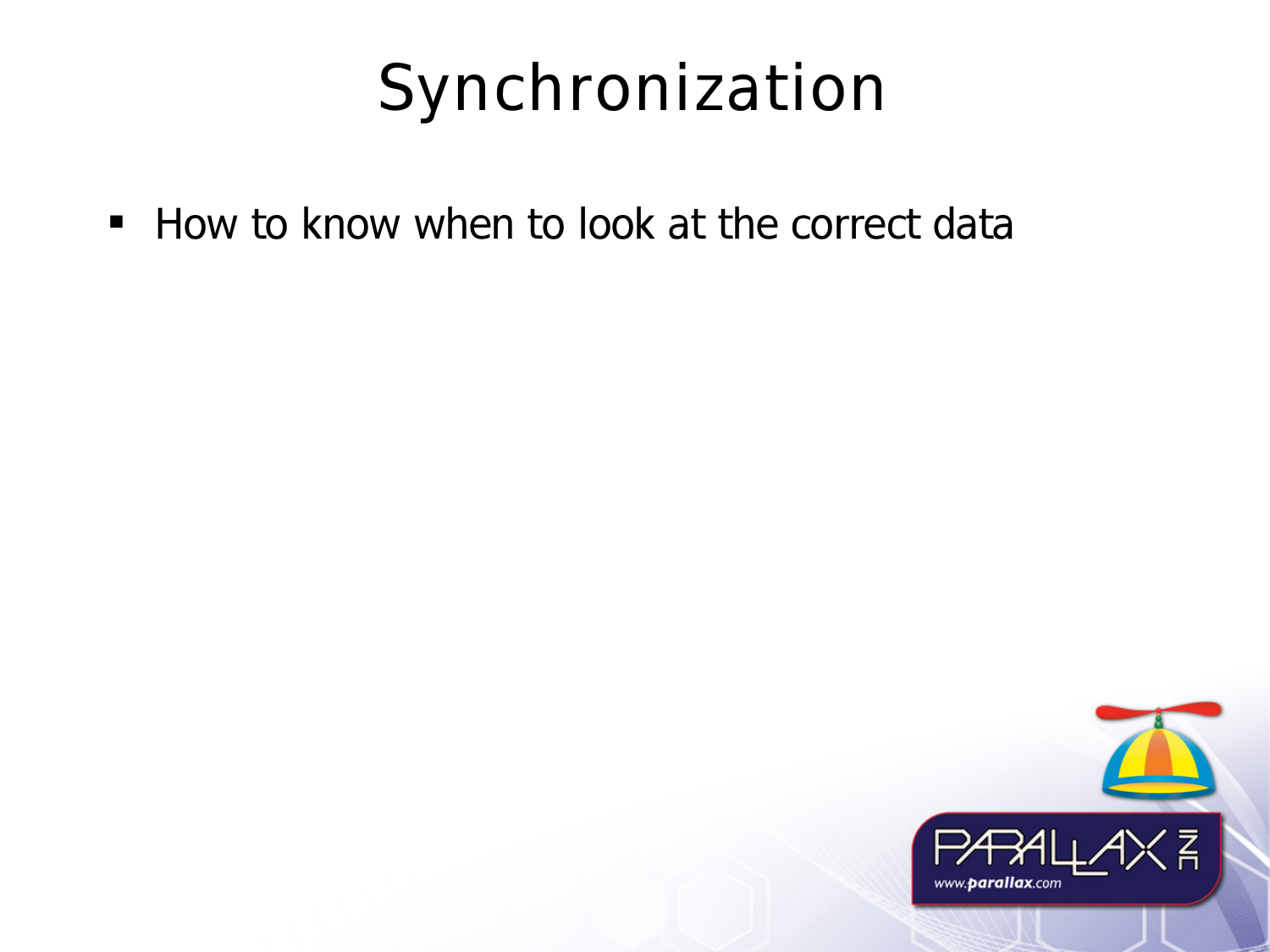

# Synchronization
How to know when to look at the correct data